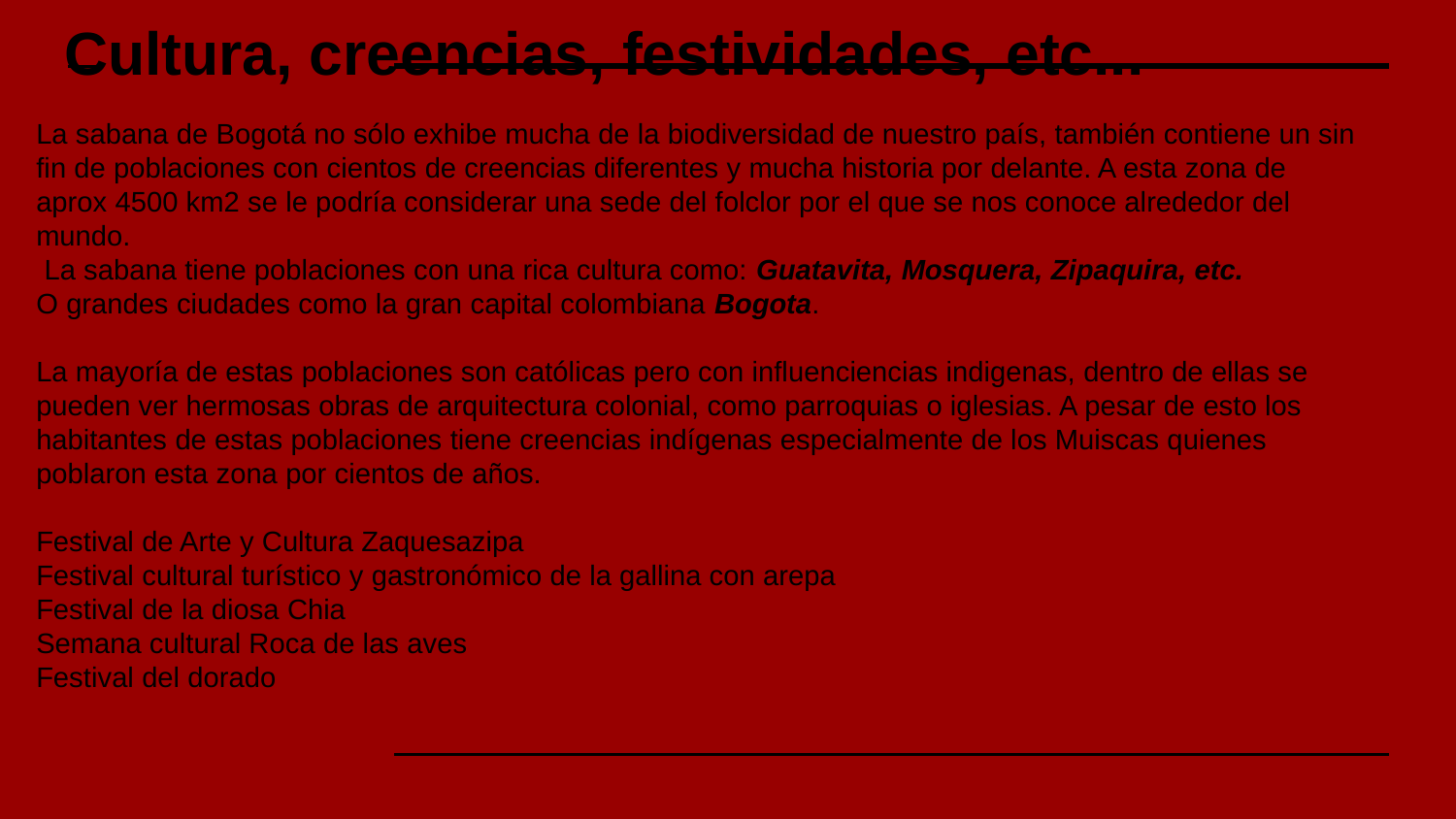

# Cultura, creencias, festividades, etc...

La sabana de Bogotá no sólo exhibe mucha de la biodiversidad de nuestro país, también contiene un sin fin de poblaciones con cientos de creencias diferentes y mucha historia por delante. A esta zona de aprox 4500 km2 se le podría considerar una sede del folclor por el que se nos conoce alrededor del mundo.
 La sabana tiene poblaciones con una rica cultura como: Guatavita, Mosquera, Zipaquira, etc.
O grandes ciudades como la gran capital colombiana Bogota.

La mayoría de estas poblaciones son católicas pero con influenciencias indigenas, dentro de ellas se pueden ver hermosas obras de arquitectura colonial, como parroquias o iglesias. A pesar de esto los habitantes de estas poblaciones tiene creencias indígenas especialmente de los Muiscas quienes poblaron esta zona por cientos de años.

Festival de Arte y Cultura Zaquesazipa
Festival cultural turístico y gastronómico de la gallina con arepa
Festival de la diosa Chia
Semana cultural Roca de las aves
Festival del dorado